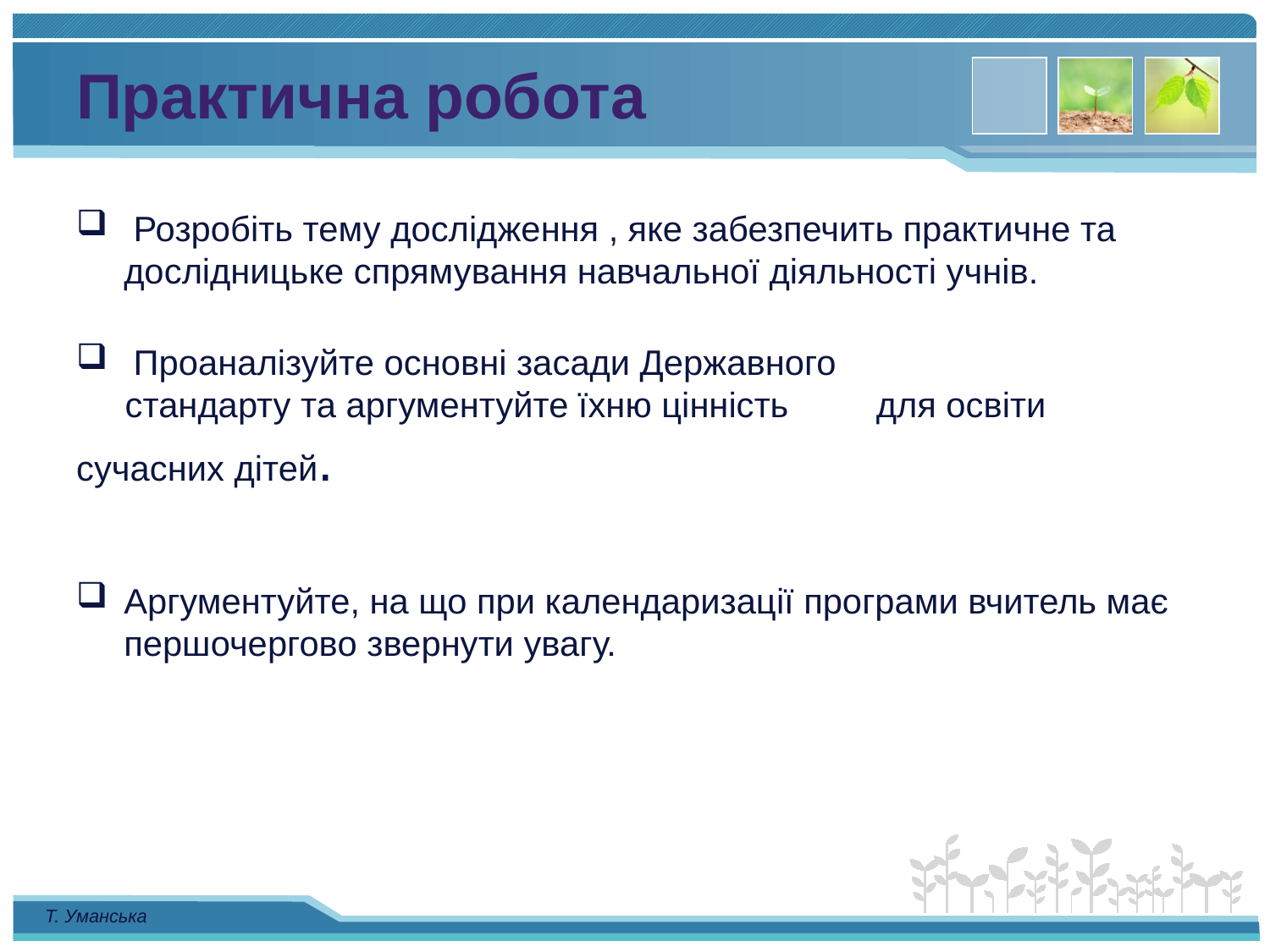

# Практична робота
 Розробіть тему дослідження , яке забезпечить практичне та дослідницьке спрямування навчальної діяльності учнів.

 Проаналізуйте основні засади Державного
     стандарту та аргументуйте їхню цінність         для освіти
сучасних дітей.

Аргументуйте, на що при календаризації програми вчитель має першочергово звернути увагу.